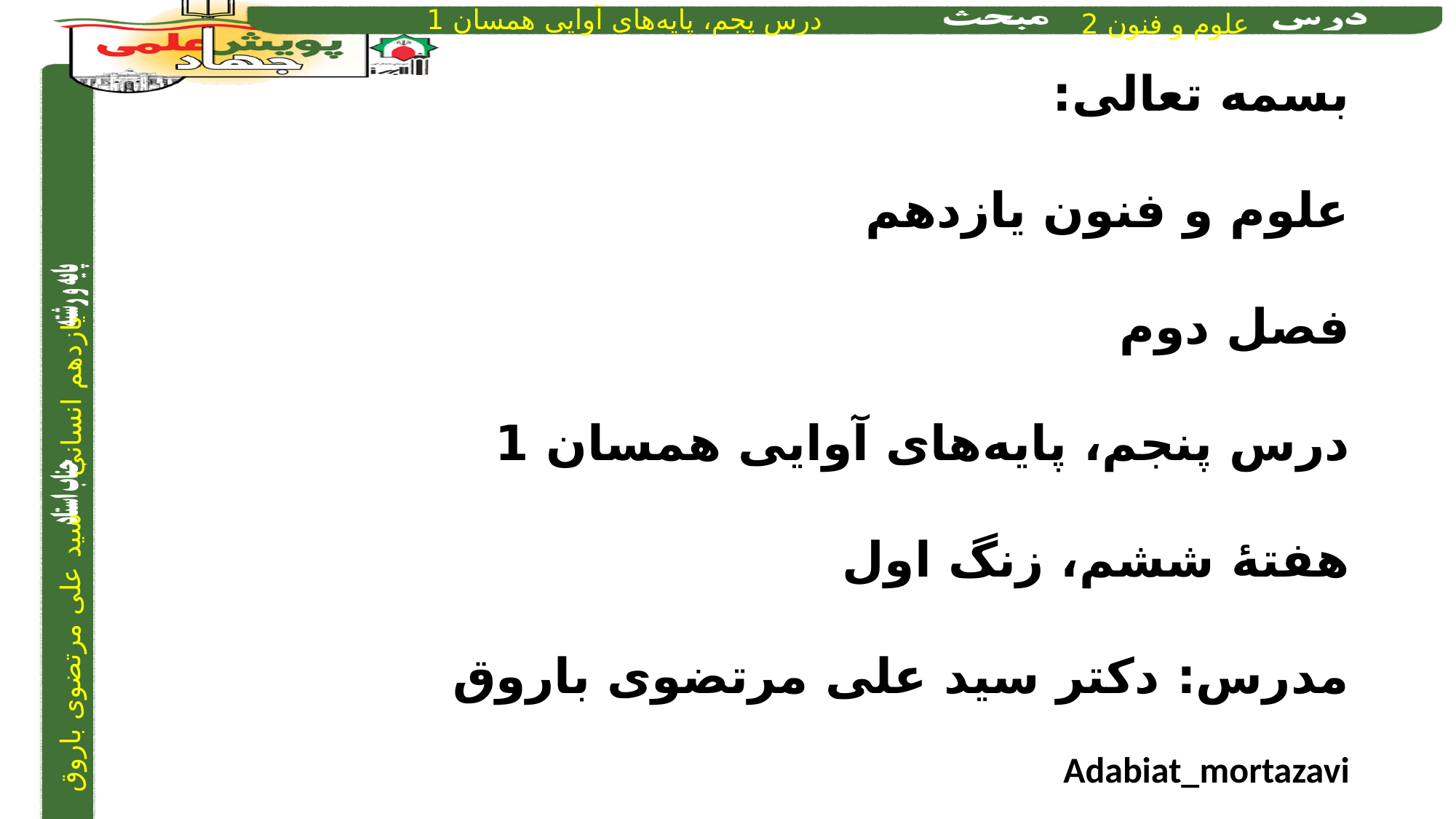

بسمه تعالی:
علوم و فنون یازدهم
فصل دوم
درس پنجم، پایه‌های آوایی همسان 1
هفتۀ ششم، زنگ اول
مدرس: دکتر سید علی مرتضوی باروق
Adabiat_mortazavi